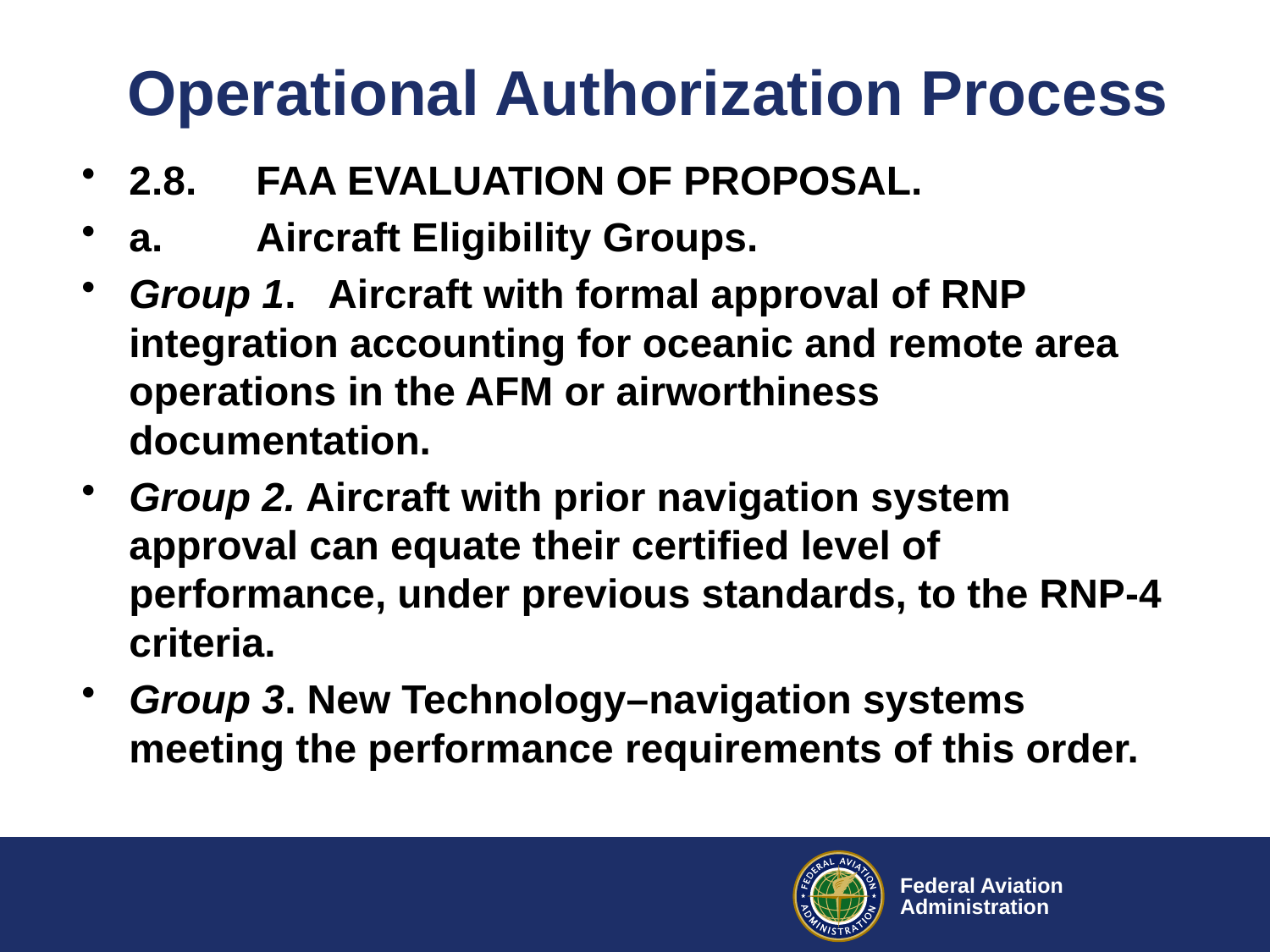

# Operational Authorization Process
2.8.	FAA EVALUATION OF PROPOSAL.
a. 	Aircraft Eligibility Groups.
Group 1.   Aircraft with formal approval of RNP integration accounting for oceanic and remote area operations in the AFM or airworthiness documentation.
Group 2. Aircraft with prior navigation system approval can equate their certified level of performance, under previous standards, to the RNP-4 criteria.
Group 3. New Technology–navigation systems meeting the performance requirements of this order.